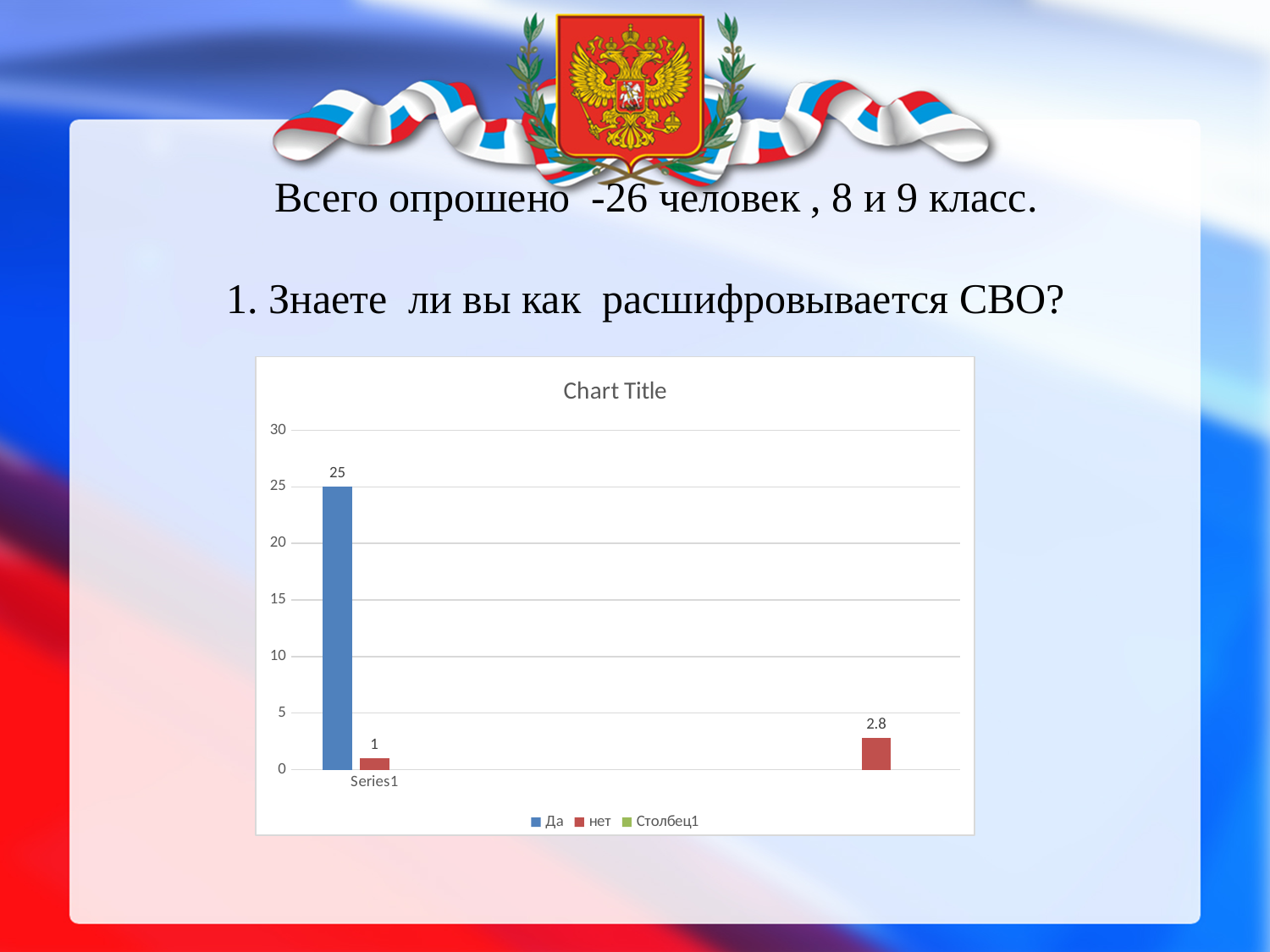

# Всего опрошено  -26 человек , 8 и 9 класс. 1. Знаете  ли вы как  расшифровывается СВО?

### Chart:

| Category | Да | нет | Столбец1 |
|---|---|---|---|
|  | 25.0 | 1.0 | None |
|  | None | None | None |
|  | None | None | None |
|  | None | 2.8 | None |